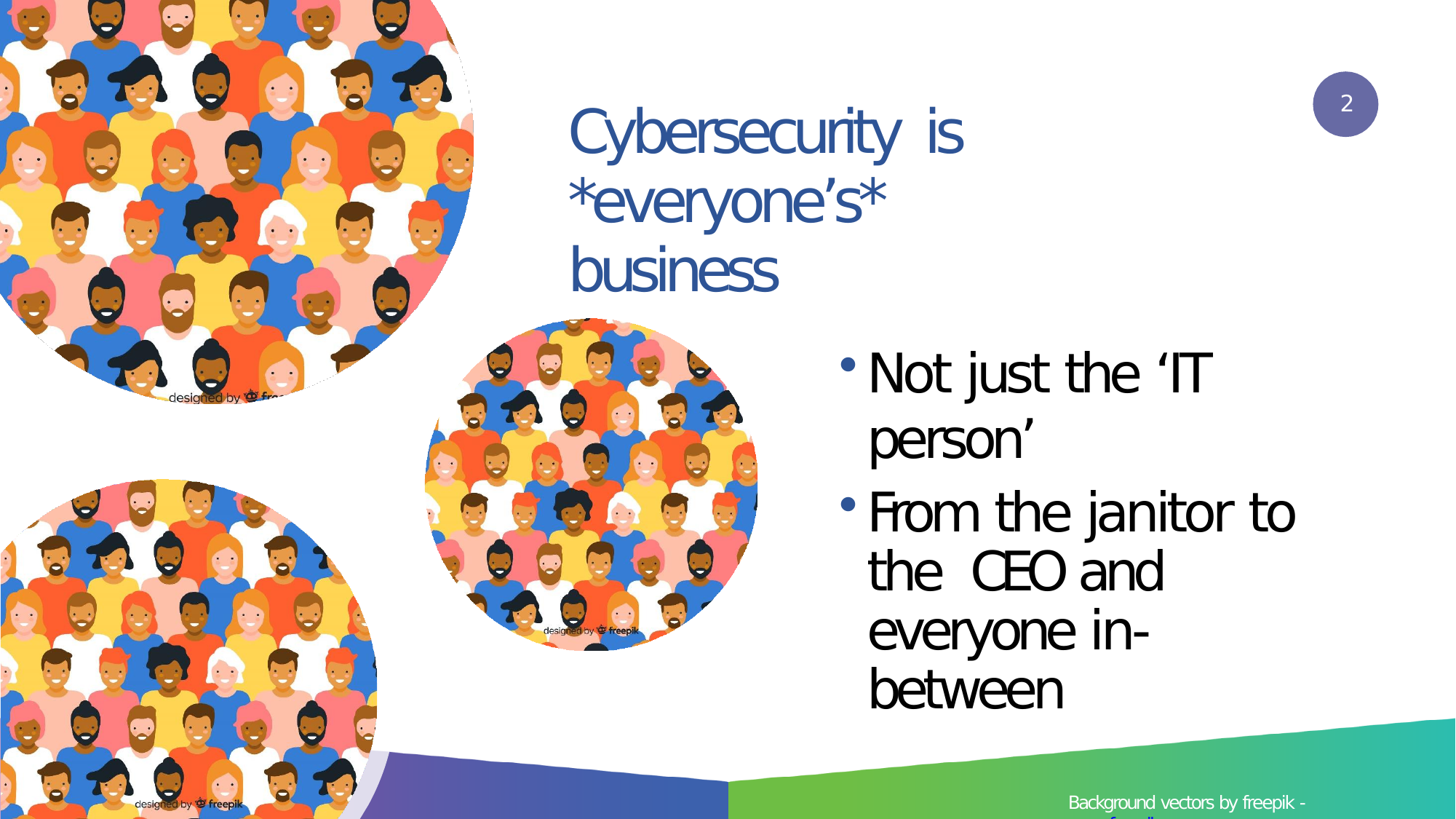

2
# Cybersecurity is
*everyone’s* business
Not just the ‘IT person’
From the janitor to the  CEO and everyone in-  between
Background vectors by freepik - www.freepik.com